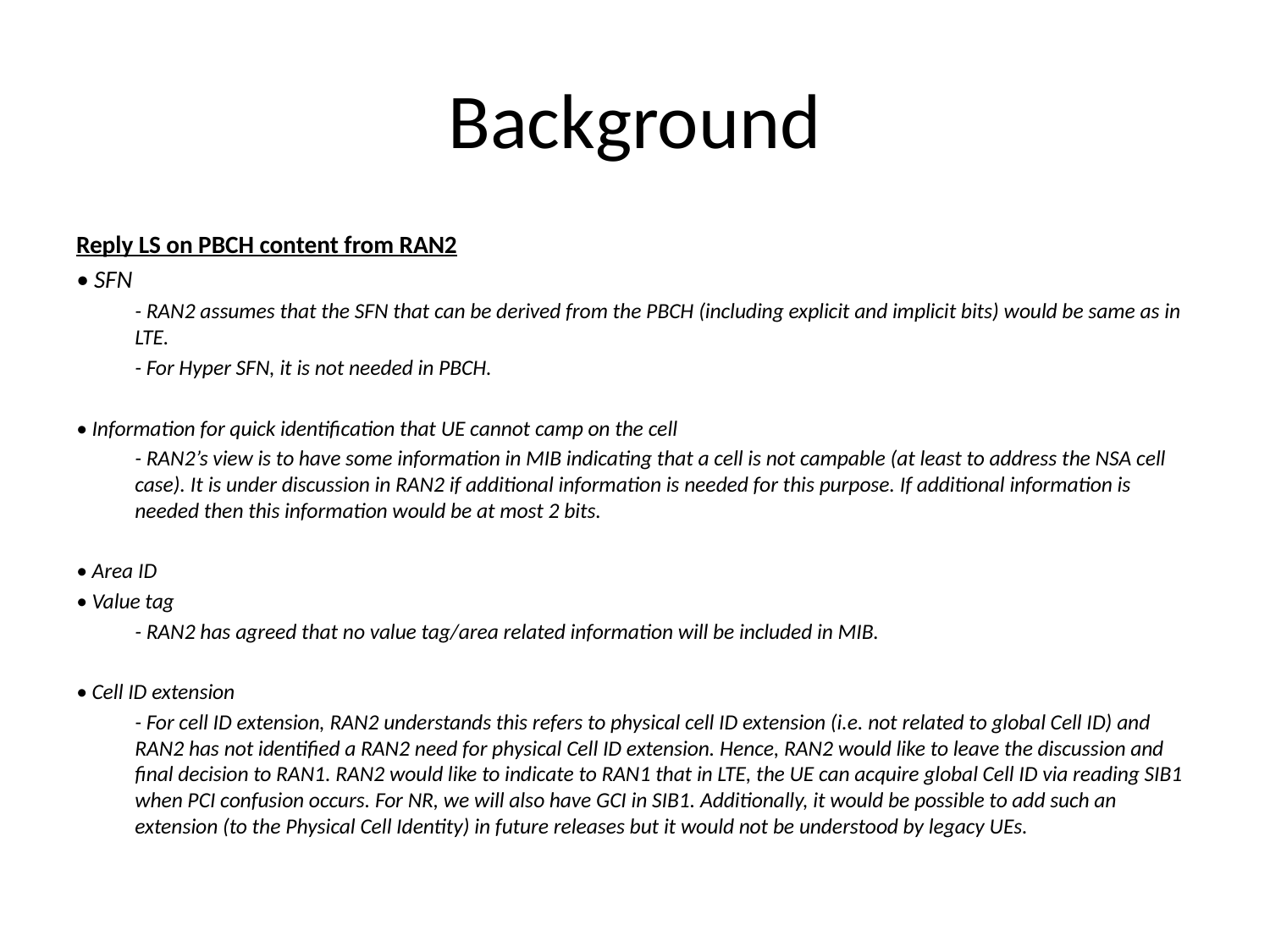

# Background
Reply LS on PBCH content from RAN2
• SFN
- RAN2 assumes that the SFN that can be derived from the PBCH (including explicit and implicit bits) would be same as in LTE.
- For Hyper SFN, it is not needed in PBCH.

• Information for quick identification that UE cannot camp on the cell
- RAN2’s view is to have some information in MIB indicating that a cell is not campable (at least to address the NSA cell case). It is under discussion in RAN2 if additional information is needed for this purpose. If additional information is needed then this information would be at most 2 bits.

• Area ID
• Value tag
- RAN2 has agreed that no value tag/area related information will be included in MIB.

• Cell ID extension
- For cell ID extension, RAN2 understands this refers to physical cell ID extension (i.e. not related to global Cell ID) and RAN2 has not identified a RAN2 need for physical Cell ID extension. Hence, RAN2 would like to leave the discussion and final decision to RAN1. RAN2 would like to indicate to RAN1 that in LTE, the UE can acquire global Cell ID via reading SIB1 when PCI confusion occurs. For NR, we will also have GCI in SIB1. Additionally, it would be possible to add such an extension (to the Physical Cell Identity) in future releases but it would not be understood by legacy UEs.